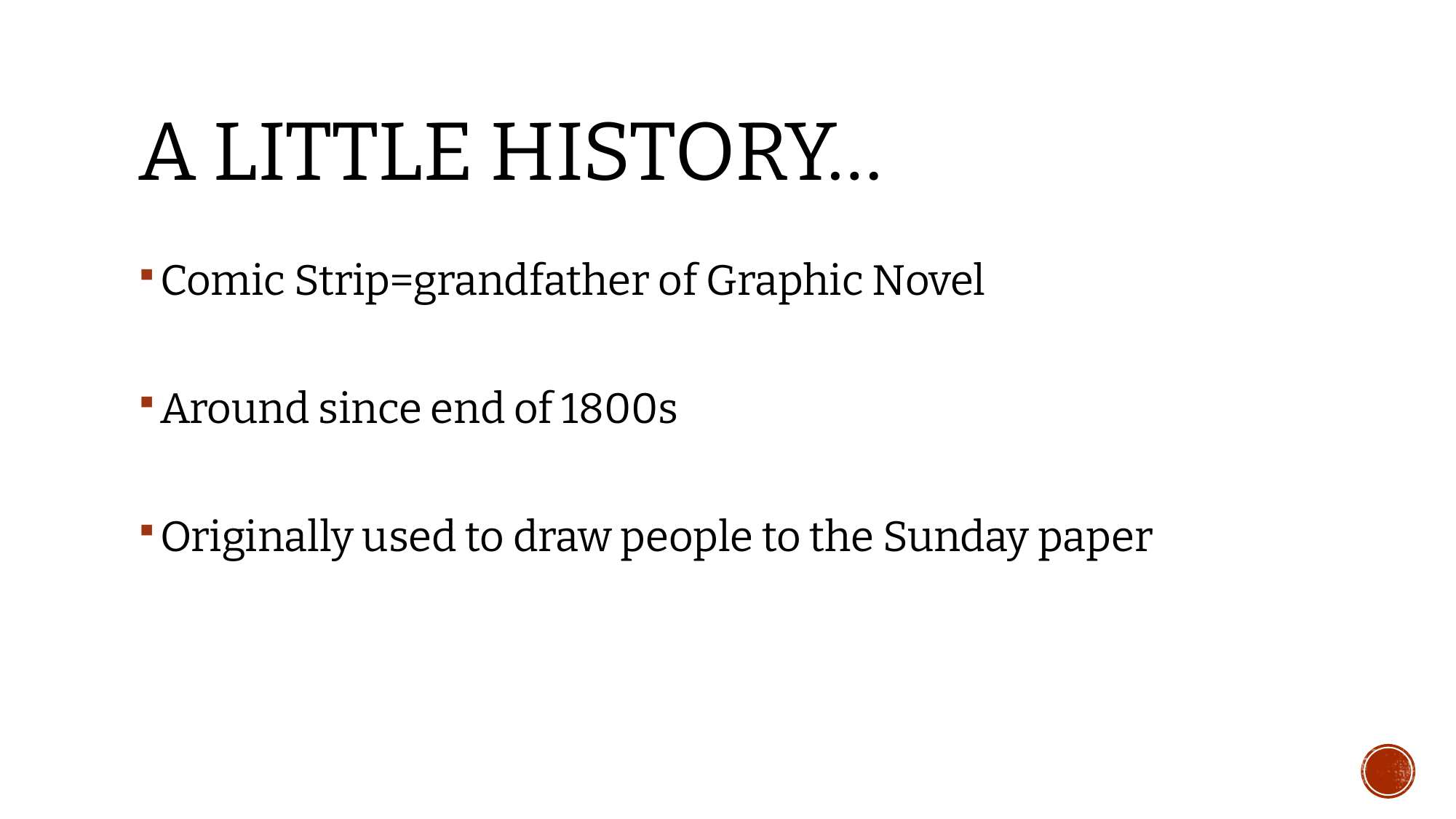

# A little history…
Comic Strip=grandfather of Graphic Novel

Around since end of 1800s

Originally used to draw people to the Sunday paper